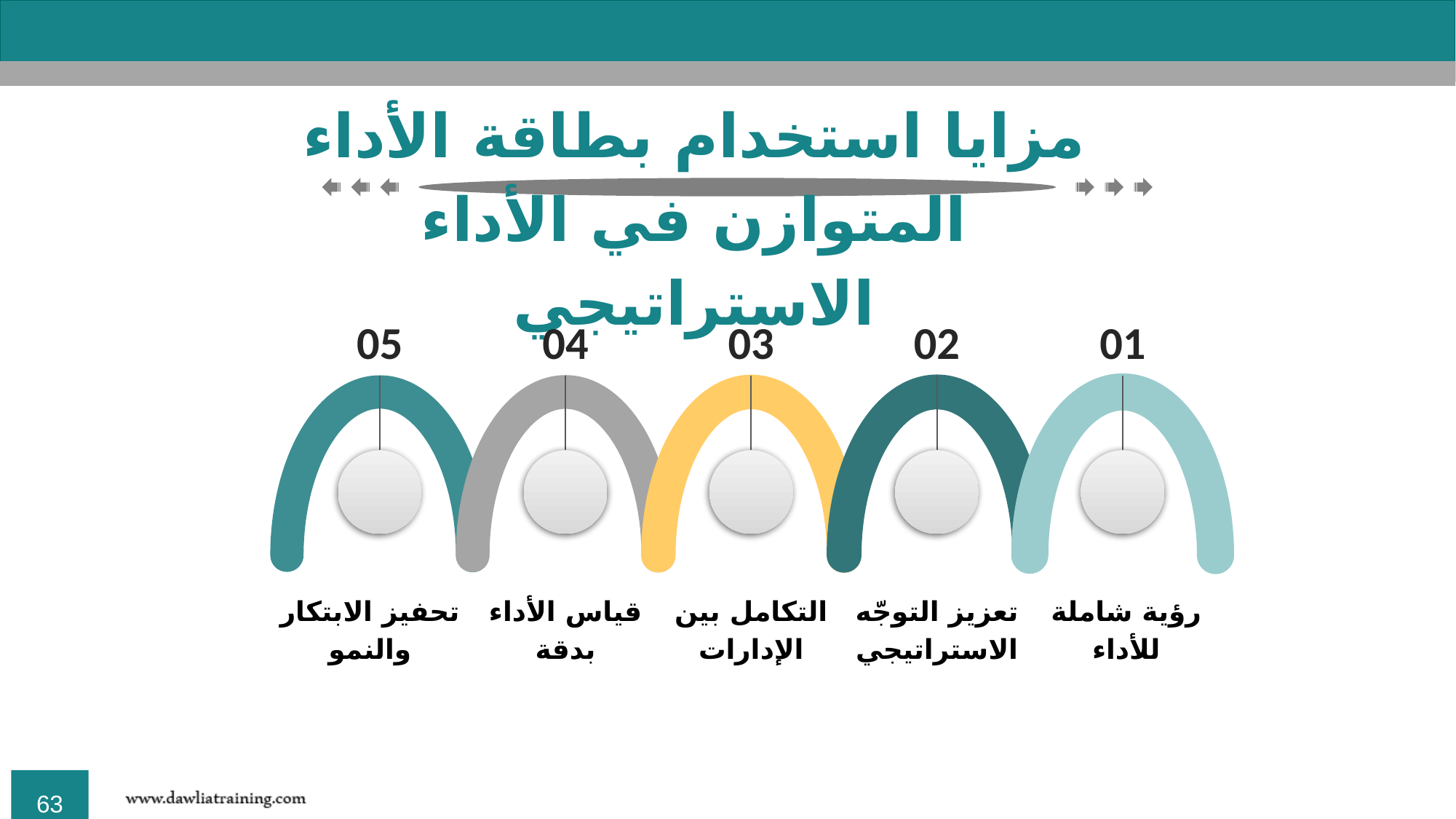

مزايا استخدام بطاقة الأداء المتوازن في الأداء الاستراتيجي

05

تحفيز الابتكار والنمو
04

قياس الأداء بدقة
03

التكامل بين الإدارات
02

تعزيز التوجّه الاستراتيجي
01

رؤية شاملة للأداء